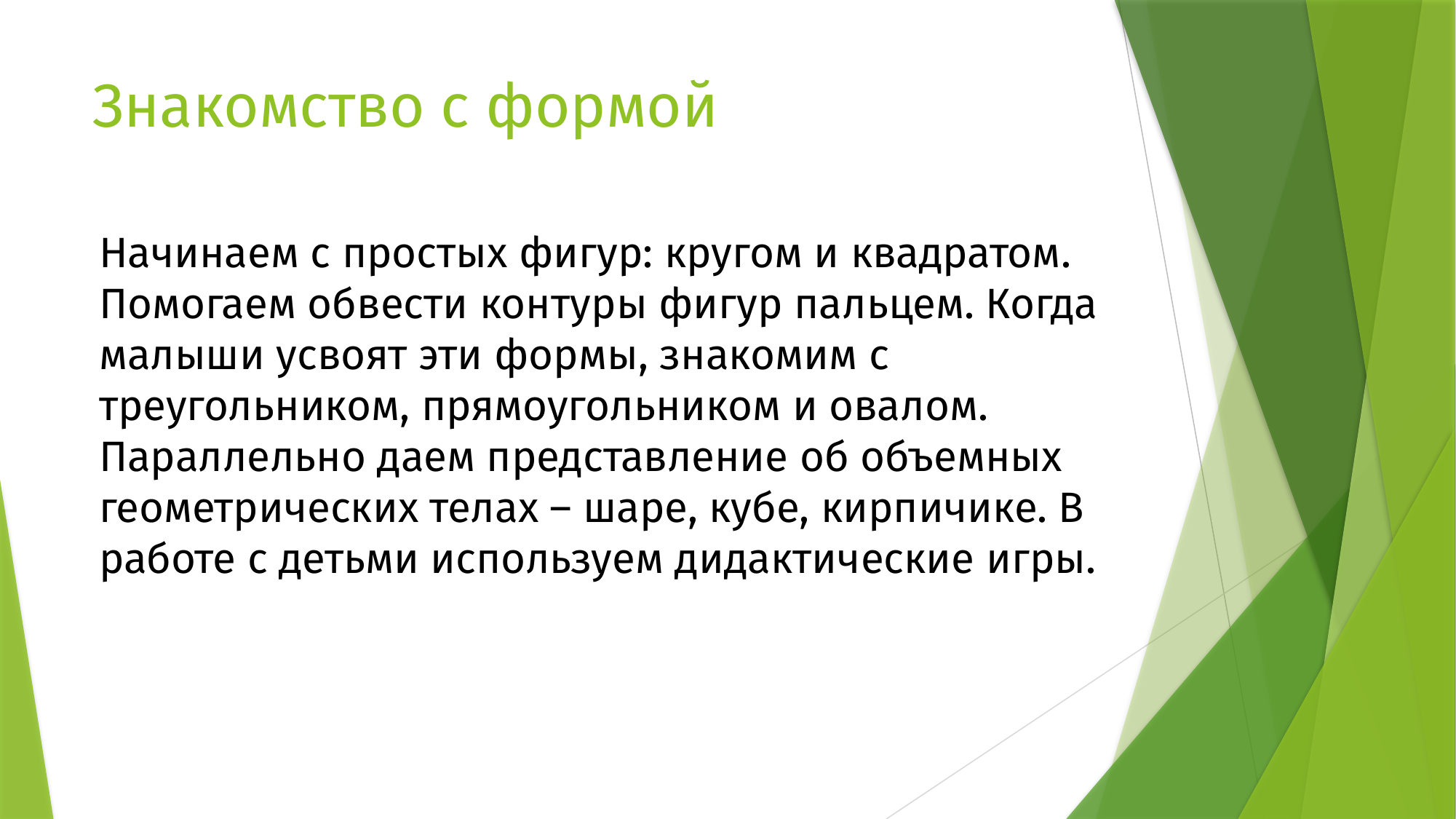

# Знакомство с формой
Начинаем с простых фигур: кругом и квадратом. Помогаем обвести контуры фигур пальцем. Когда малыши усвоят эти формы, знакомим с треугольником, прямоугольником и овалом. Параллельно даем представление об объемных геометрических телах – шаре, кубе, кирпичике. В работе с детьми используем дидактические игры.